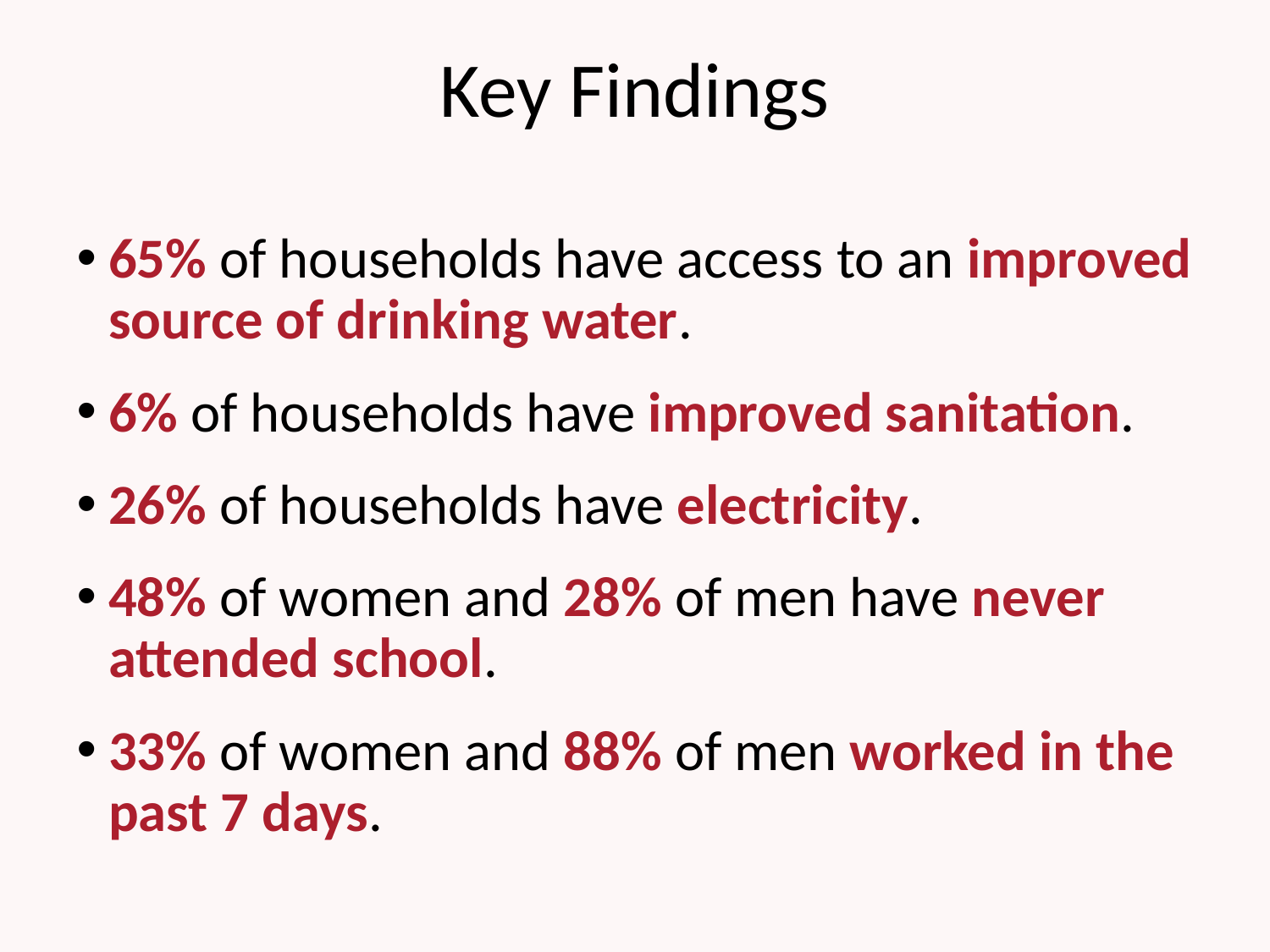

# Key Findings
65% of households have access to an improved source of drinking water.
6% of households have improved sanitation.
26% of households have electricity.
48% of women and 28% of men have never attended school.
33% of women and 88% of men worked in the past 7 days.